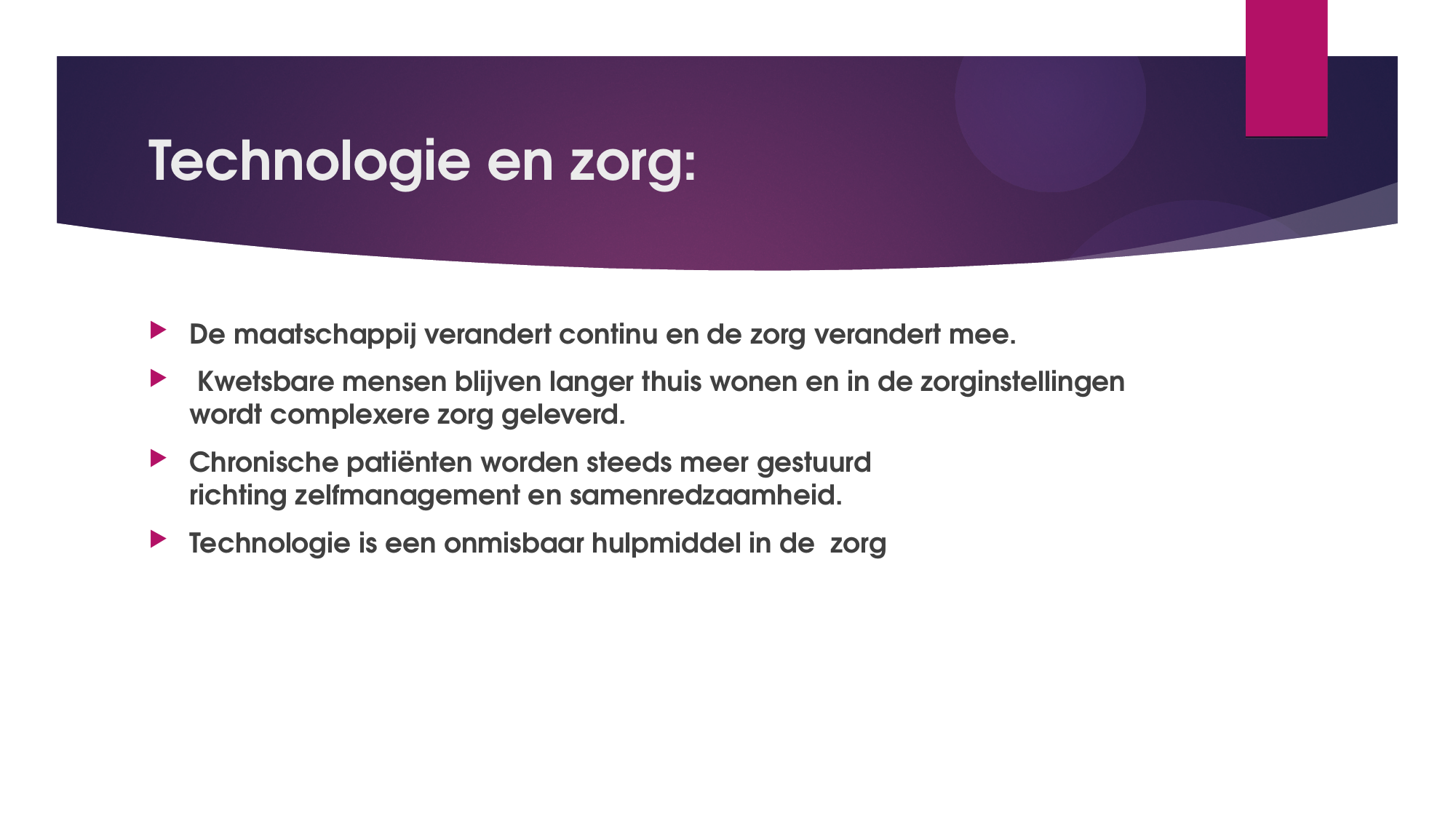

# Technologie en zorg:
De maatschappij verandert continu en de zorg verandert mee.
 Kwetsbare mensen blijven langer thuis wonen en in de zorginstellingen wordt complexere zorg geleverd.
Chronische patiënten worden steeds meer gestuurd richting zelfmanagement en samenredzaamheid.
Technologie is een onmisbaar hulpmiddel in de  zorg